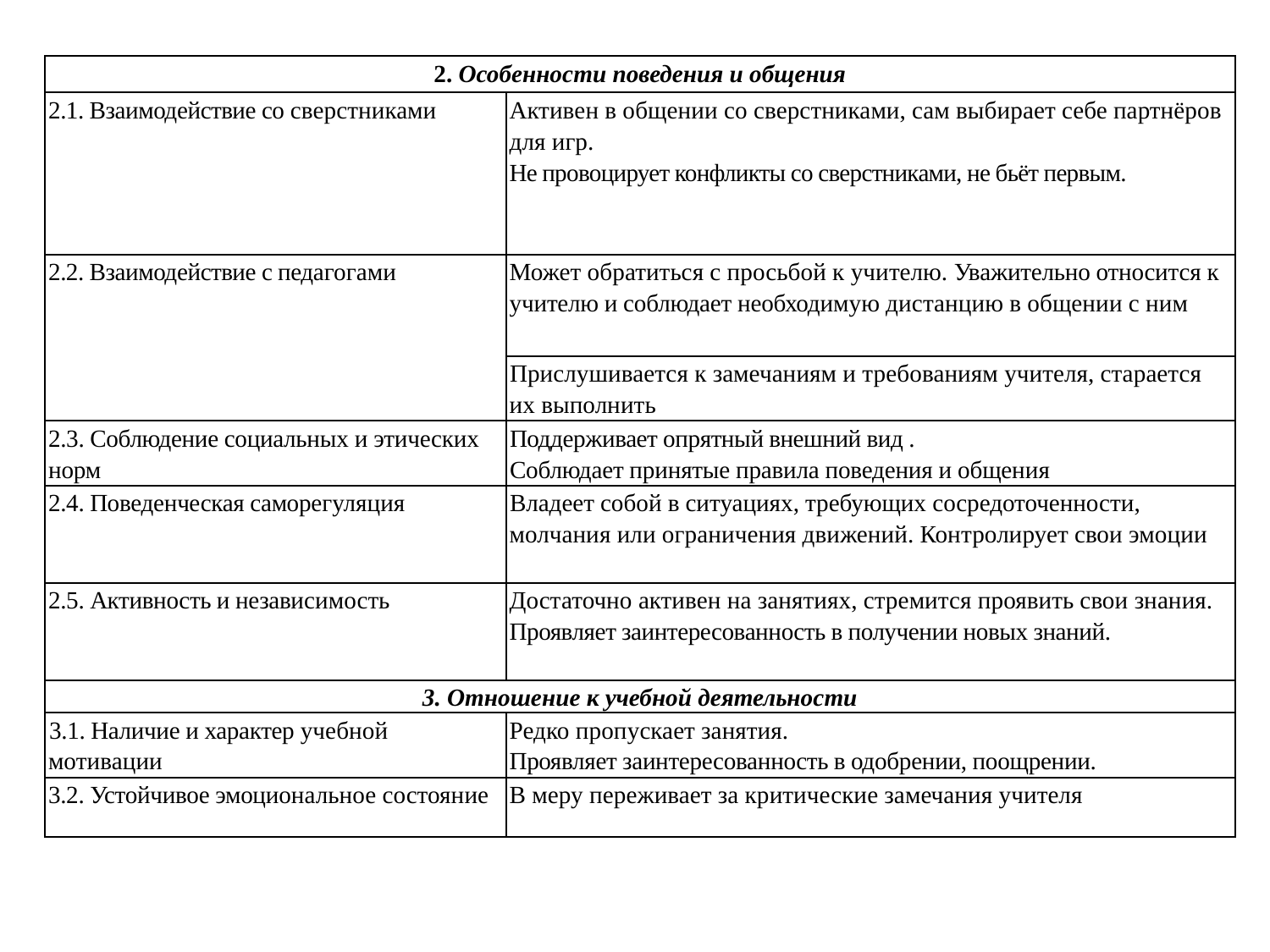

| 2. Особенности поведения и общения |  |
| --- | --- |
| 2.1. Взаимодействие со сверстниками | Активен в общении со сверстниками, сам выбирает себе партнёров для игр. Не провоцирует конфликты со сверстниками, не бьёт первым. |
| 2.2. Взаимодействие с педагогами | Может обратиться с просьбой к учителю. Уважительно относится к учителю и соблюдает необходимую дистанцию в общении с ним |
|  | Прислушивается к замечаниям и требованиям учителя, старается их выполнить |
| 2.3. Соблюдение социальных и этических норм | Поддерживает опрятный внешний вид . Соблюдает принятые правила поведения и общения |
| 2.4. Поведенческая саморегуляция | Владеет собой в ситуациях, требующих сосредоточенности, молчания или ограничения движений. Контролирует свои эмоции |
| 2.5. Активность и независимость | Достаточно активен на занятиях, стремится проявить свои знания. Проявляет заинтересованность в получении новых знаний. |
| 3. Отношение к учебной деятельности |  |
| 3.1. Наличие и характер учебной мотивации | Редко пропускает занятия. Проявляет заинтересованность в одобрении, поощрении. |
| 3.2. Устойчивое эмоциональное состояние | В меру переживает за критические замечания учителя |